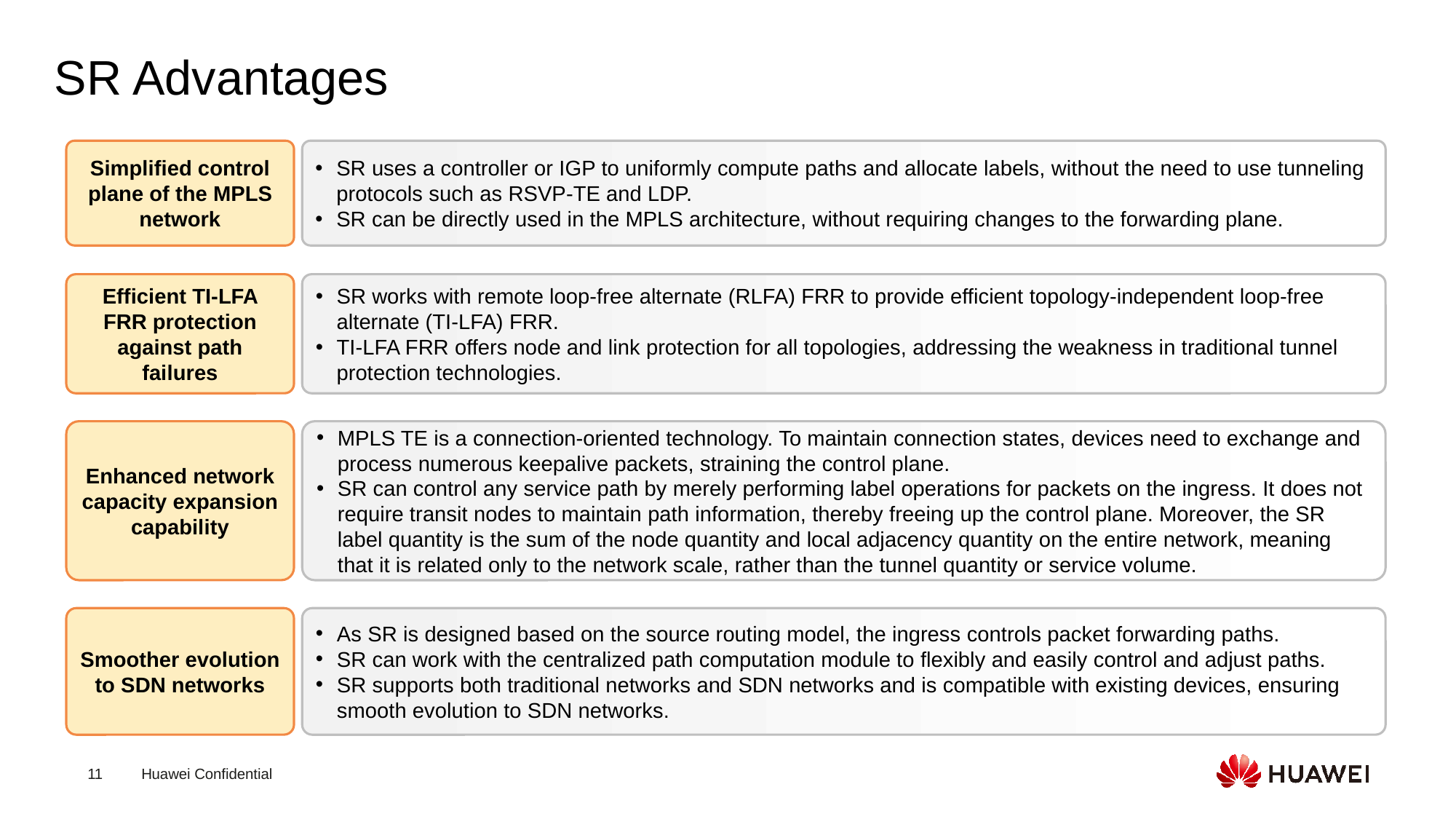

# SR Advantages
Simplified control plane of the MPLS network
SR uses a controller or IGP to uniformly compute paths and allocate labels, without the need to use tunneling protocols such as RSVP-TE and LDP.
SR can be directly used in the MPLS architecture, without requiring changes to the forwarding plane.
Efficient TI-LFA FRR protection against path failures
SR works with remote loop-free alternate (RLFA) FRR to provide efficient topology-independent loop-free alternate (TI-LFA) FRR.
TI-LFA FRR offers node and link protection for all topologies, addressing the weakness in traditional tunnel protection technologies.
Enhanced network capacity expansion capability
MPLS TE is a connection-oriented technology. To maintain connection states, devices need to exchange and process numerous keepalive packets, straining the control plane.
SR can control any service path by merely performing label operations for packets on the ingress. It does not require transit nodes to maintain path information, thereby freeing up the control plane. Moreover, the SR label quantity is the sum of the node quantity and local adjacency quantity on the entire network, meaning that it is related only to the network scale, rather than the tunnel quantity or service volume.
Smoother evolution to SDN networks
As SR is designed based on the source routing model, the ingress controls packet forwarding paths.
SR can work with the centralized path computation module to flexibly and easily control and adjust paths.
SR supports both traditional networks and SDN networks and is compatible with existing devices, ensuring smooth evolution to SDN networks.